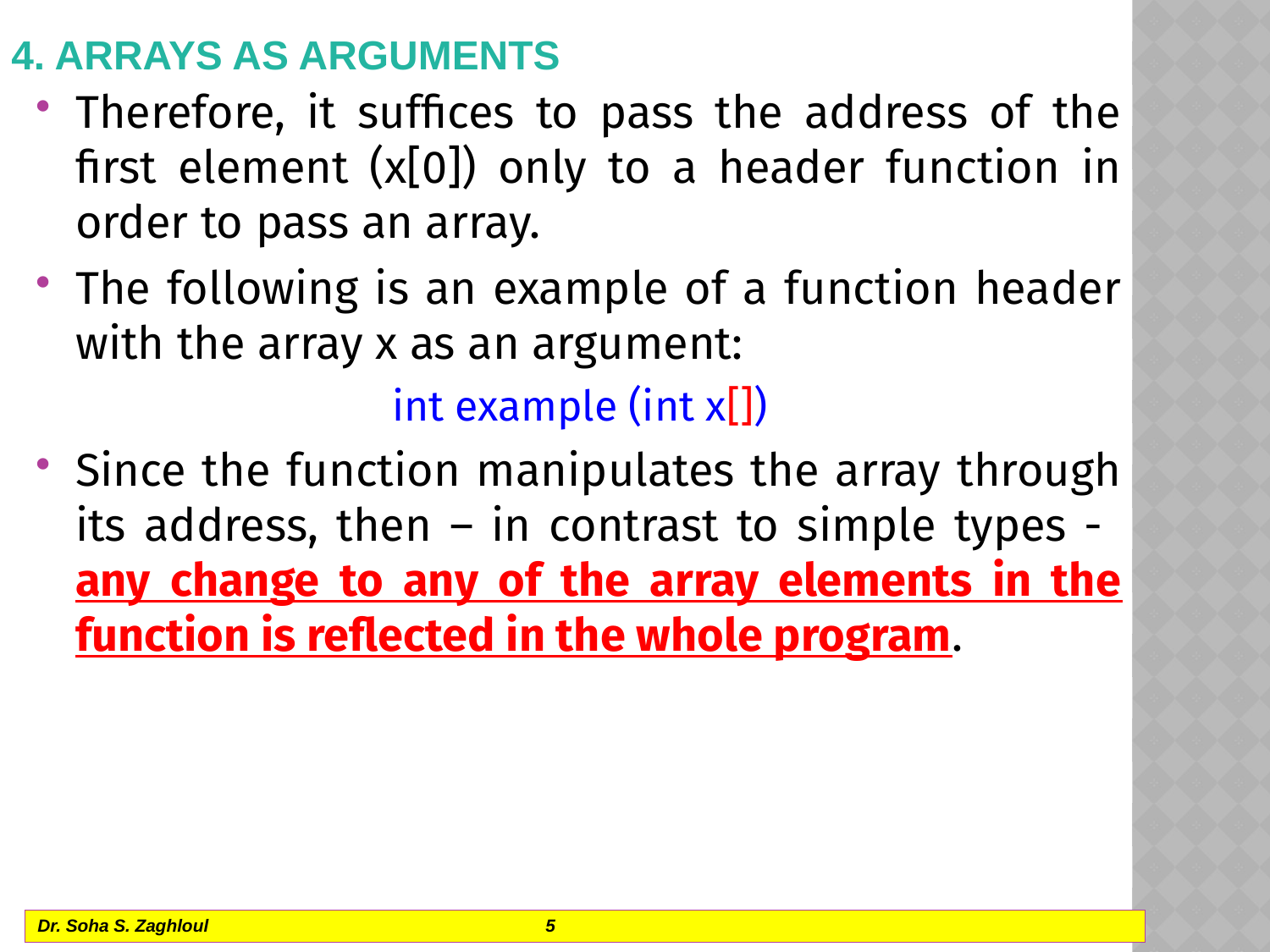

# 4. Arrays as arguments
Therefore, it suffices to pass the address of the first element (x[0]) only to a header function in order to pass an array.
The following is an example of a function header with the array x as an argument:
int example (int x[])
Since the function manipulates the array through its address, then – in contrast to simple types -  any change to any of the array elements in the function is reflected in the whole program.

Dr. Soha S. Zaghloul			5